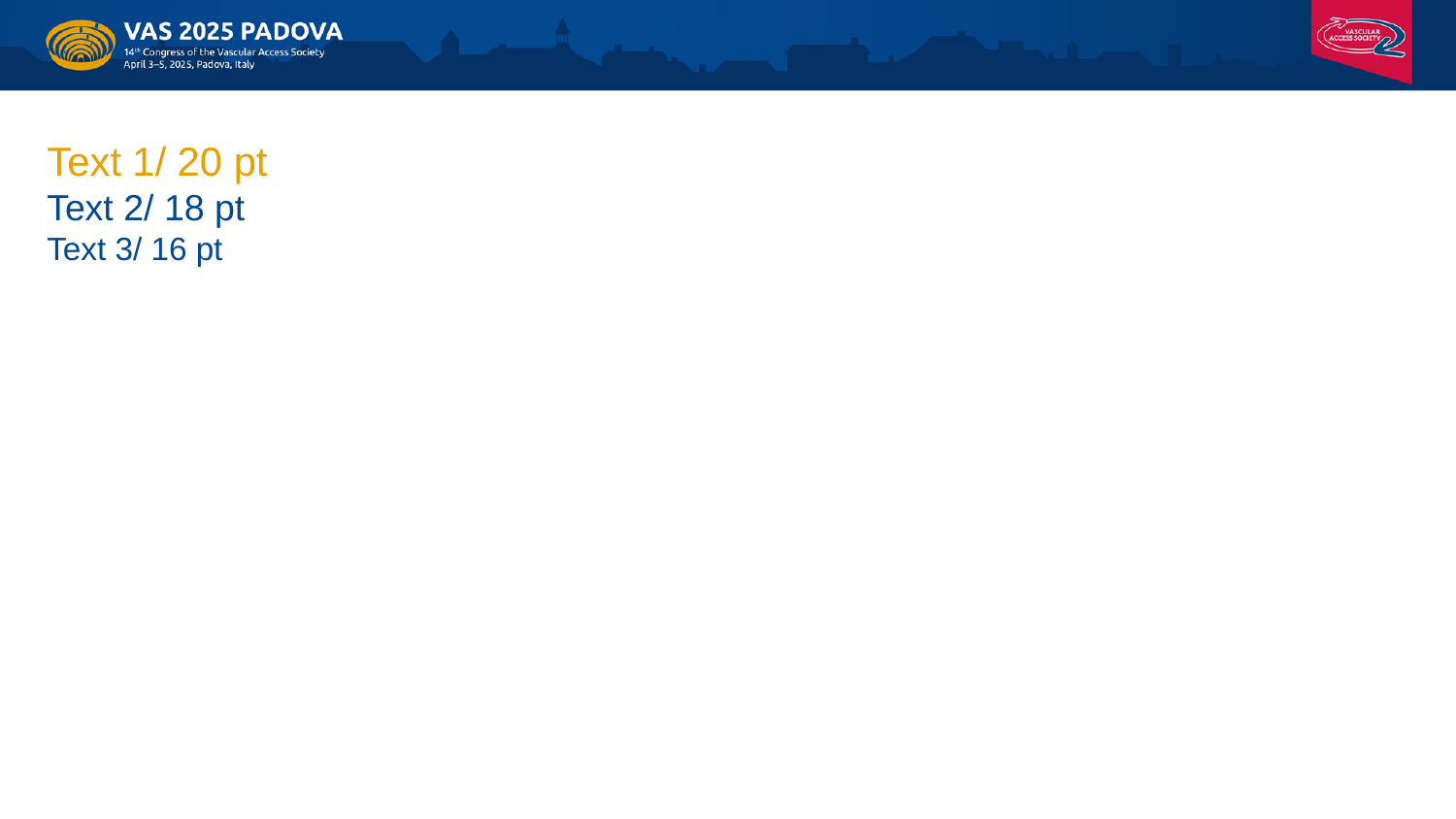

Text 1/ 20 pt
Text 2/ 18 pt
Text 3/ 16 pt